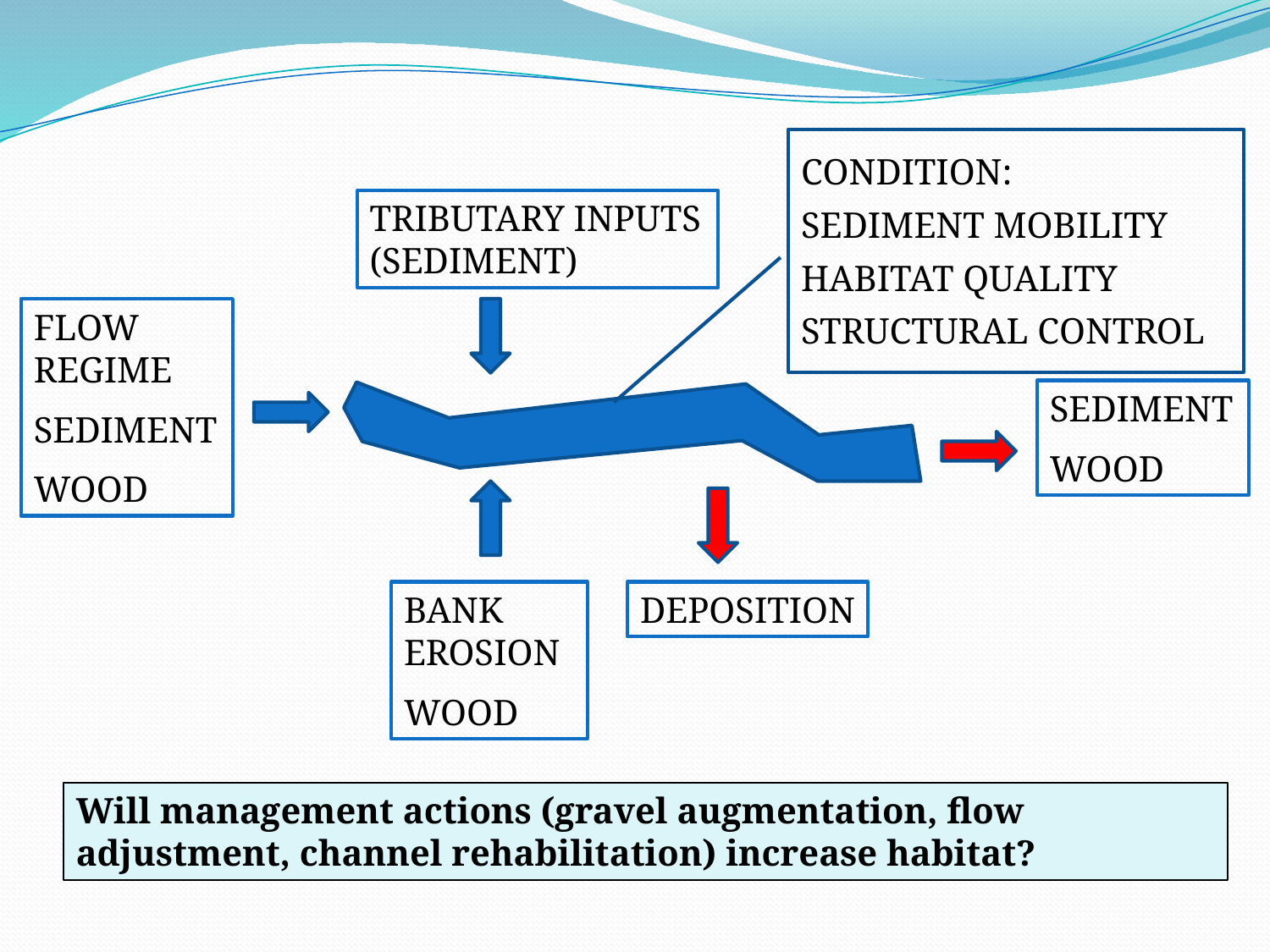

CONDITION:
SEDIMENT MOBILITY
HABITAT QUALITY
STRUCTURAL CONTROL
TRIBUTARY INPUTS (SEDIMENT)
FLOW REGIME
SEDIMENT
WOOD

SEDIMENT
WOOD

BANK EROSION
WOOD
DEPOSITION
Will management actions (gravel augmentation, flow adjustment, channel rehabilitation) increase habitat?